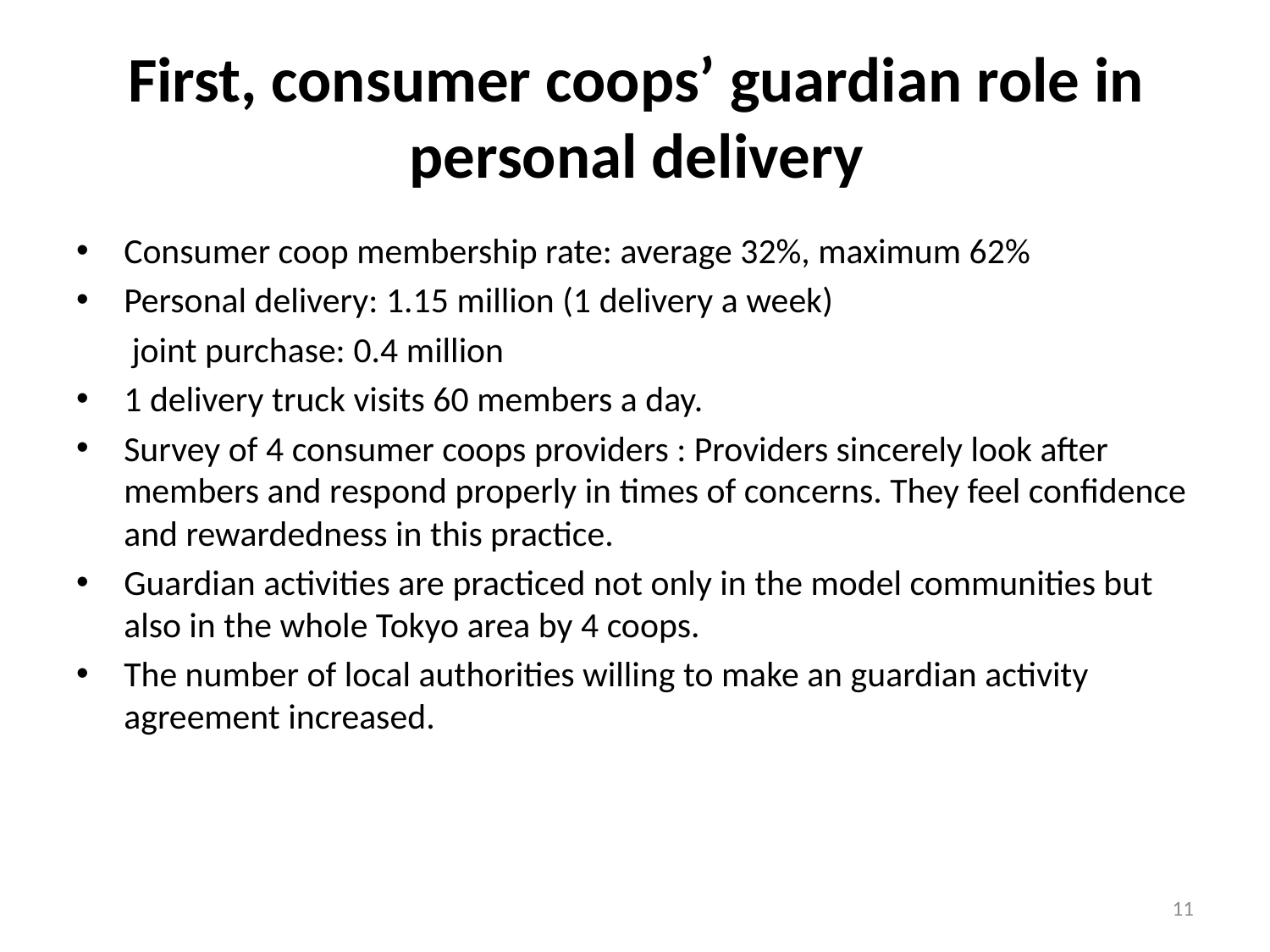

# First, consumer coops’ guardian role in personal delivery
Consumer coop membership rate: average 32%, maximum 62%
Personal delivery: 1.15 million (1 delivery a week)
	 joint purchase: 0.4 million
1 delivery truck visits 60 members a day.
Survey of 4 consumer coops providers : Providers sincerely look after  members and respond properly in times of concerns. They feel confidence and rewardedness in this practice.
Guardian activities are practiced not only in the model communities but also in the whole Tokyo area by 4 coops.
The number of local authorities willing to make an guardian activity agreement increased.

11